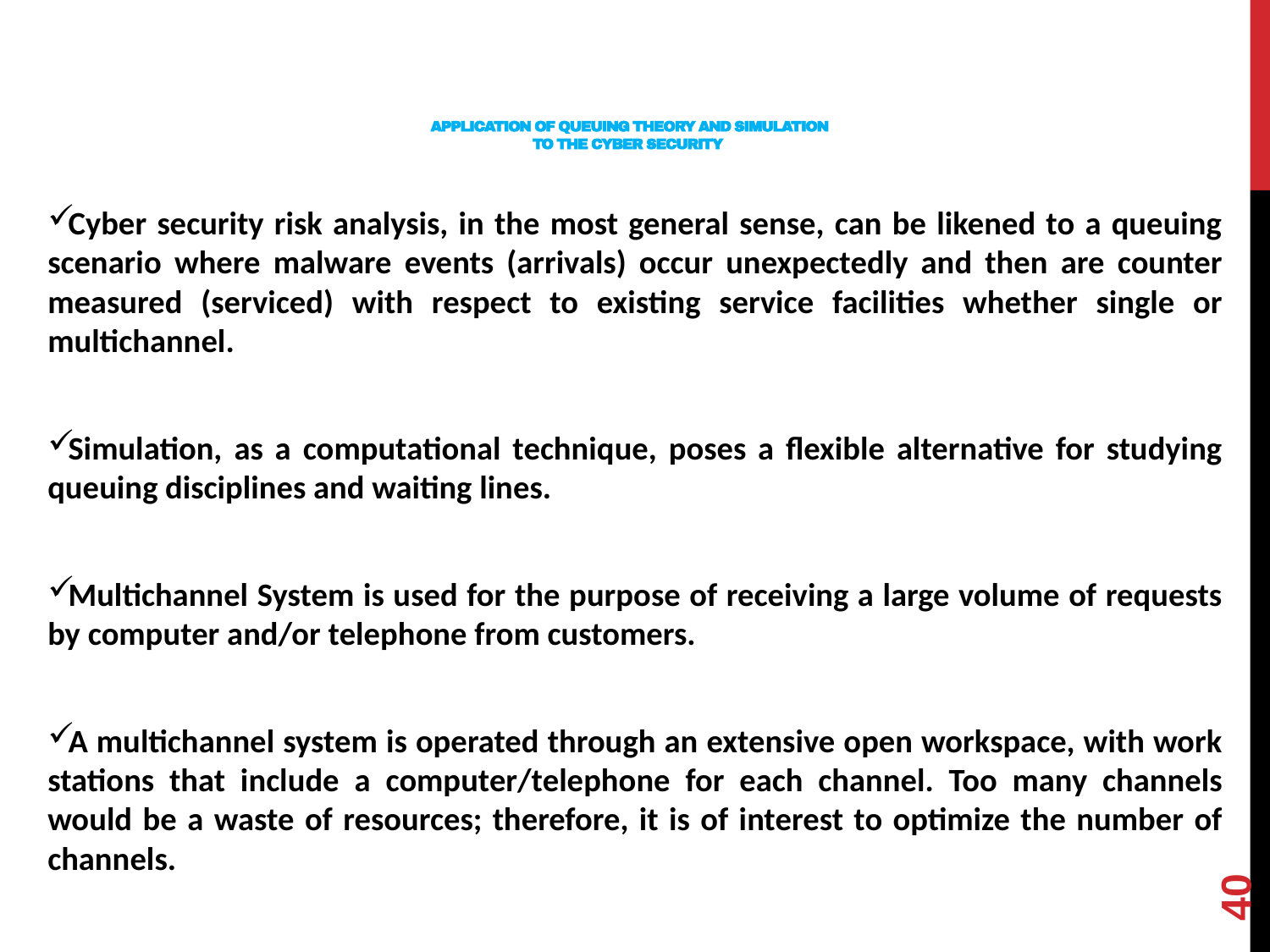

# Application of Queuing Theory and Simulation to the Cyber security

Cyber security risk analysis, in the most general sense, can be likened to a queuing scenario where malware events (arrivals) occur unexpectedly and then are counter measured (serviced) with respect to existing service facilities whether single or multichannel.

Simulation, as a computational technique, poses a flexible alternative for studying queuing disciplines and waiting lines.

Multichannel System is used for the purpose of receiving a large volume of requests by computer and/or telephone from customers.

A multichannel system is operated through an extensive open workspace, with work stations that include a computer/telephone for each channel. Too many channels would be a waste of resources; therefore, it is of interest to optimize the number of channels.

40